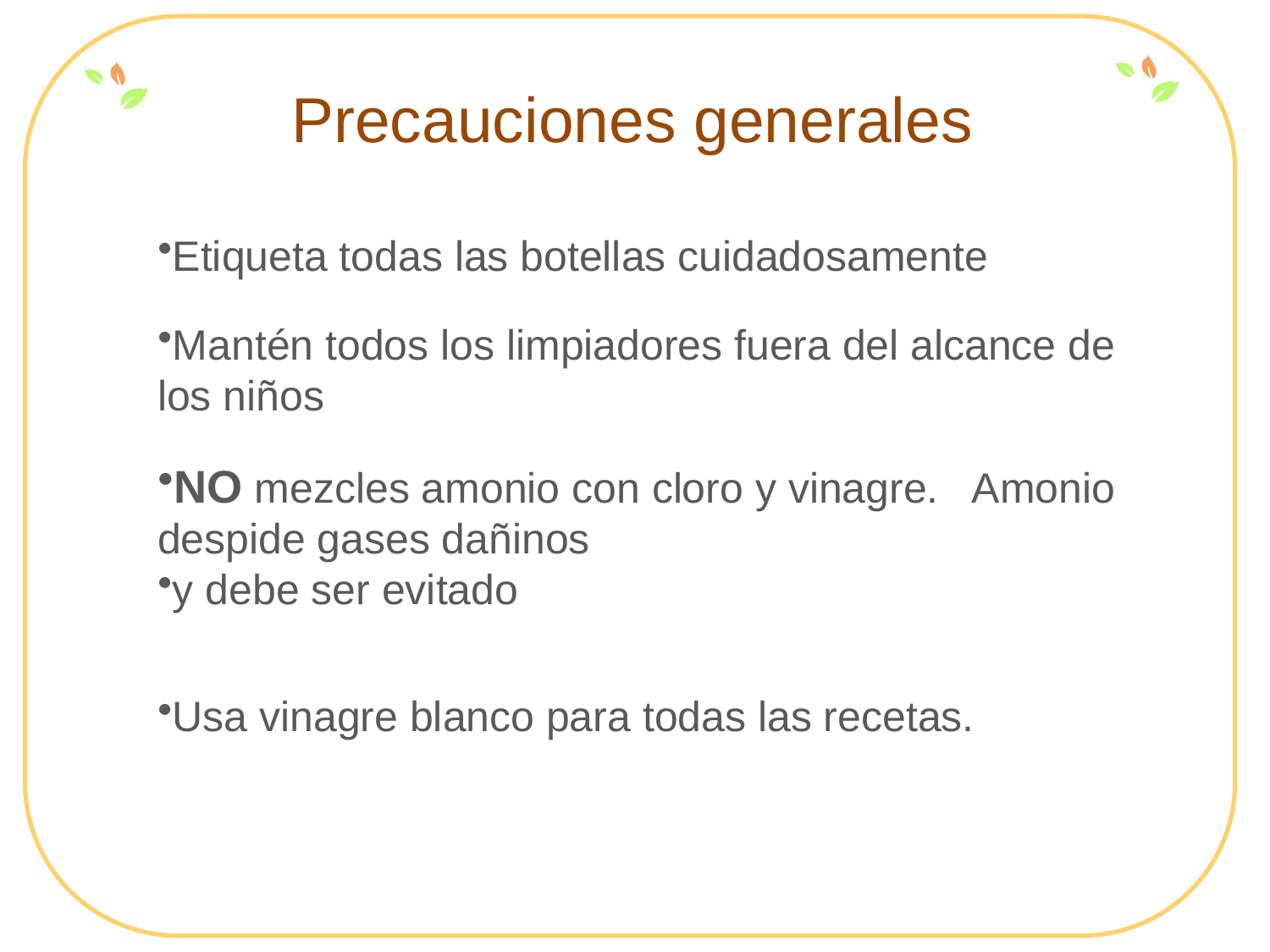

# Precauciones generales
Etiqueta todas las botellas cuidadosamente

Mantén todos los limpiadores fuera del alcance de los niños

NO mezcles amonio con cloro y vinagre.   Amonio despide gases dañinos
y debe ser evitado

Usa vinagre blanco para todas las recetas.